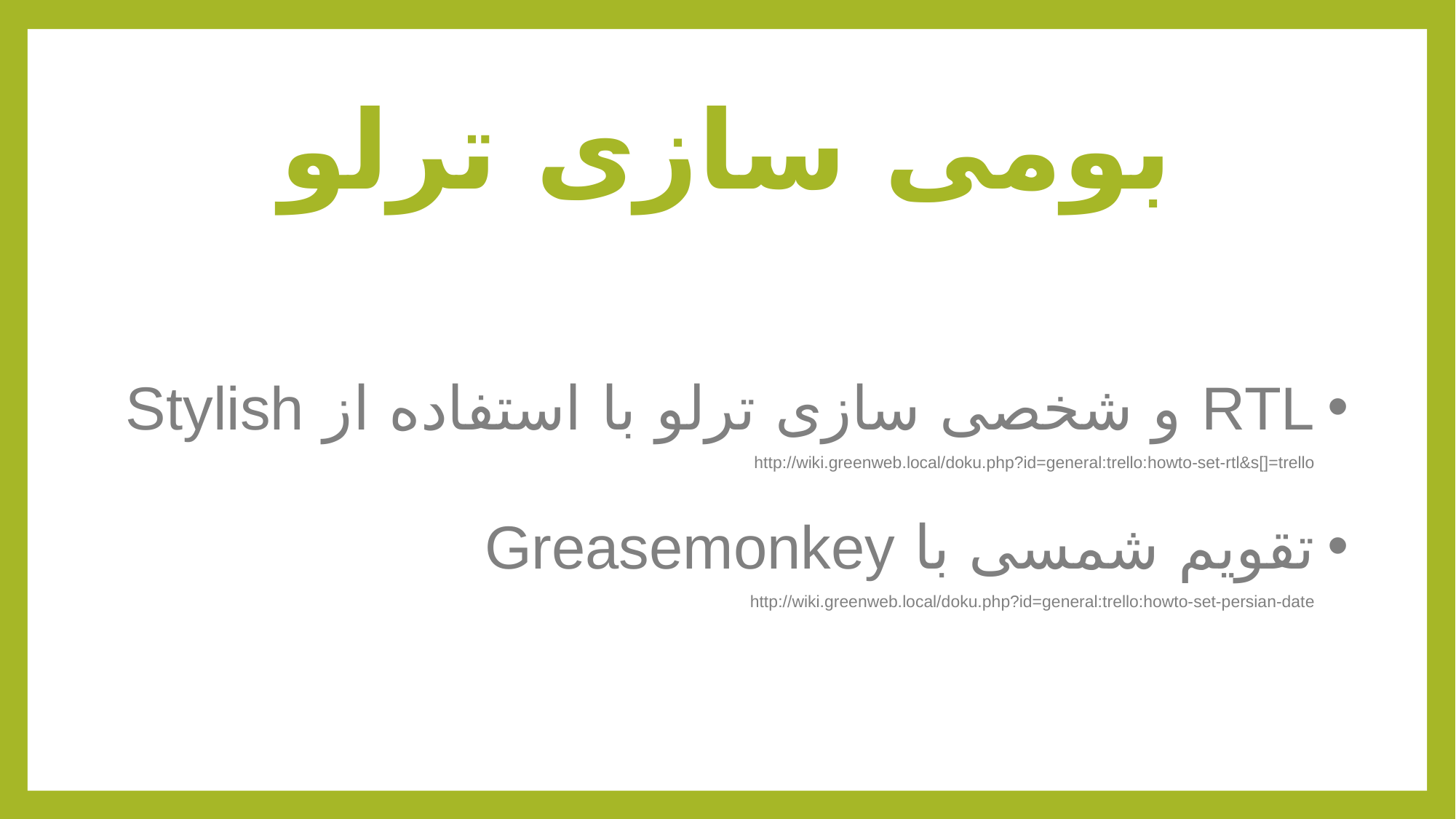

# بومی سازی ترلو
RTL و شخصی سازی ترلو با استفاده از Stylish
http://wiki.greenweb.local/doku.php?id=general:trello:howto-set-rtl&s[]=trello
تقویم شمسی با Greasemonkey
http://wiki.greenweb.local/doku.php?id=general:trello:howto-set-persian-date